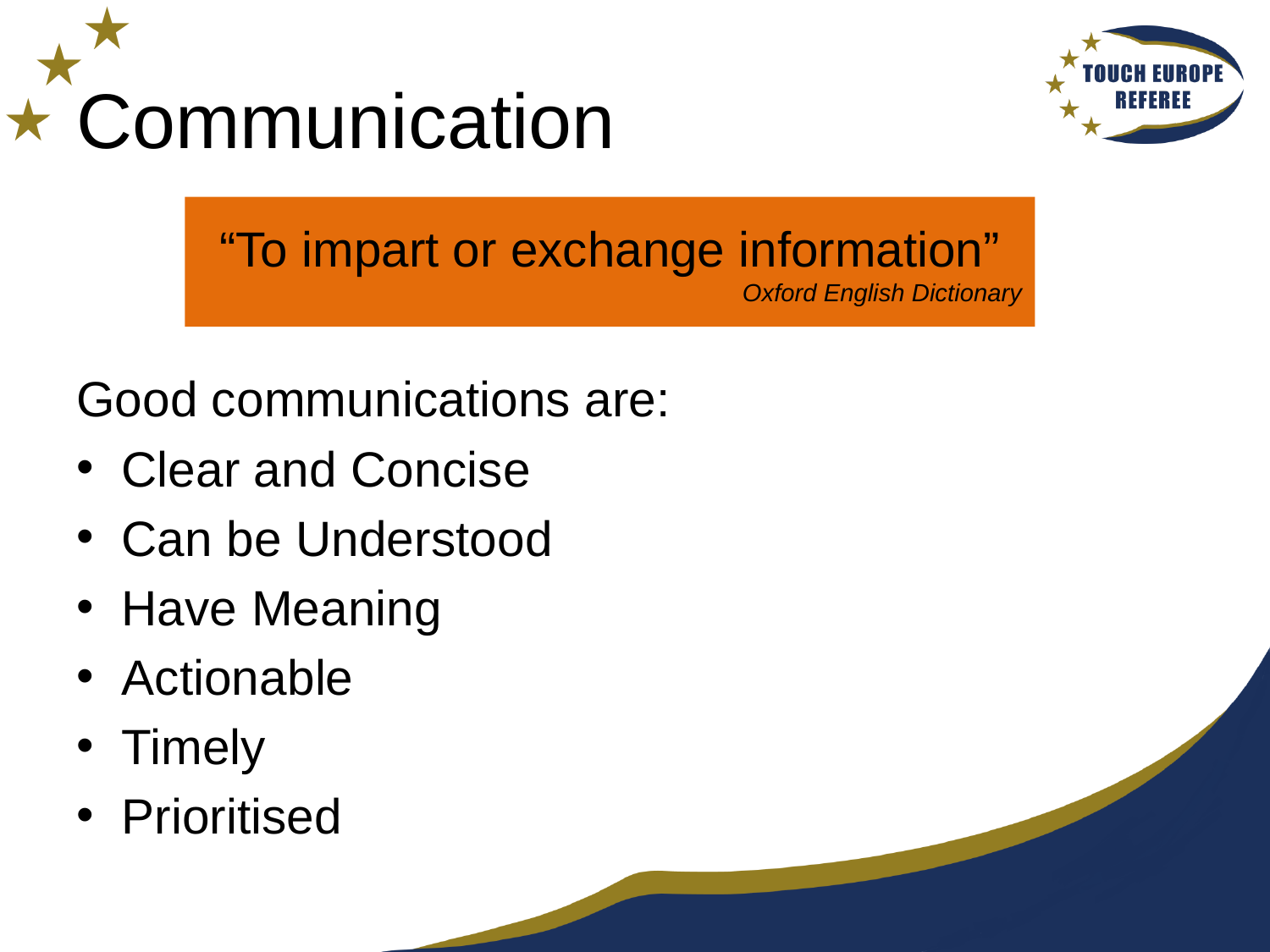

# Communication
“To impart or exchange information”
Oxford English Dictionary

Good communications are:
Clear and Concise
Can be Understood
Have Meaning
Actionable
Timely
Prioritised